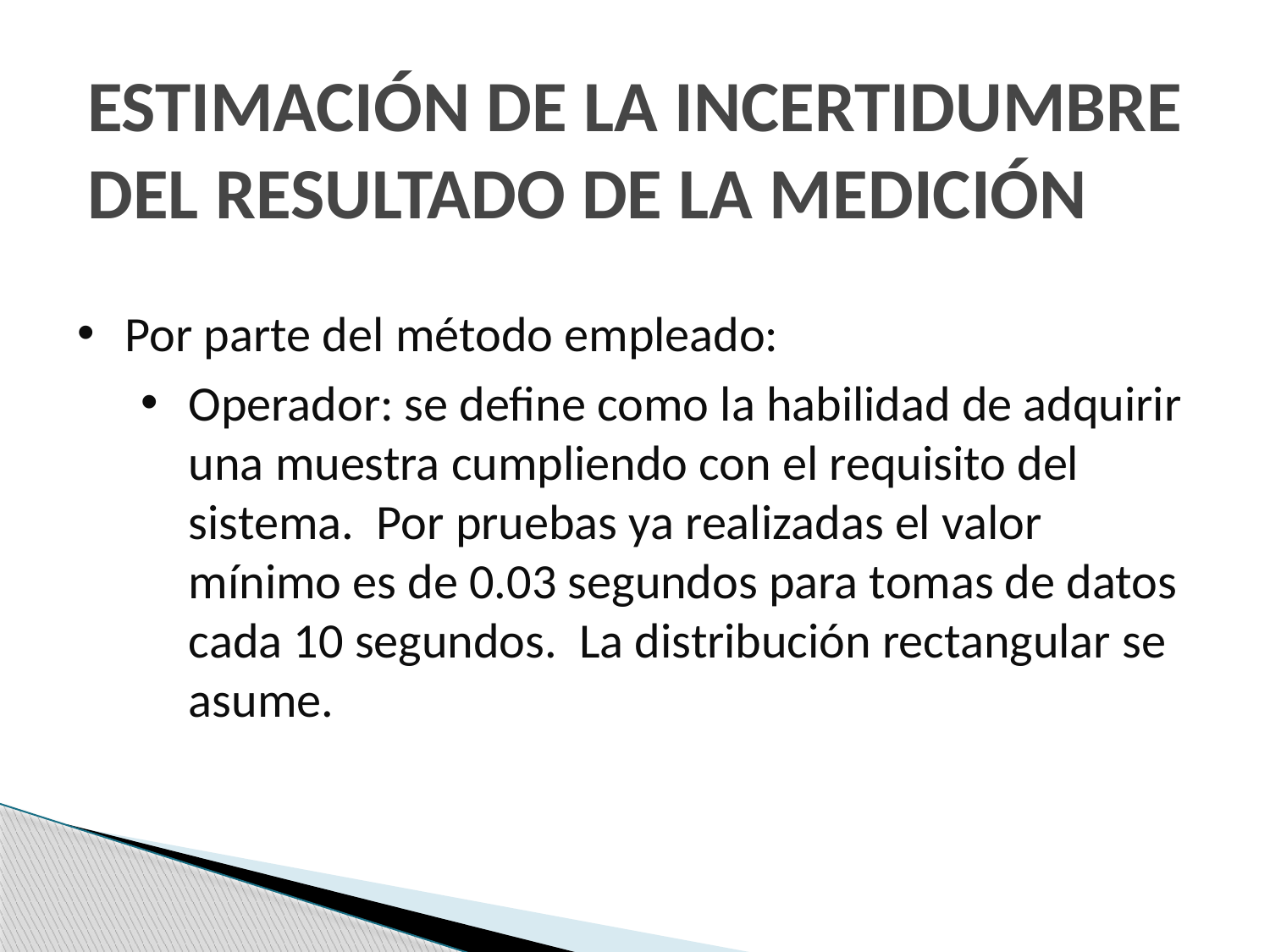

# ESTIMACIÓN DE LA INCERTIDUMBRE DEL RESULTADO DE LA MEDICIÓN
Por parte del método empleado:
Operador: se define como la habilidad de adquirir una muestra cumpliendo con el requisito del sistema.  Por pruebas ya realizadas el valor mínimo es de 0.03 segundos para tomas de datos cada 10 segundos.  La distribución rectangular se asume.